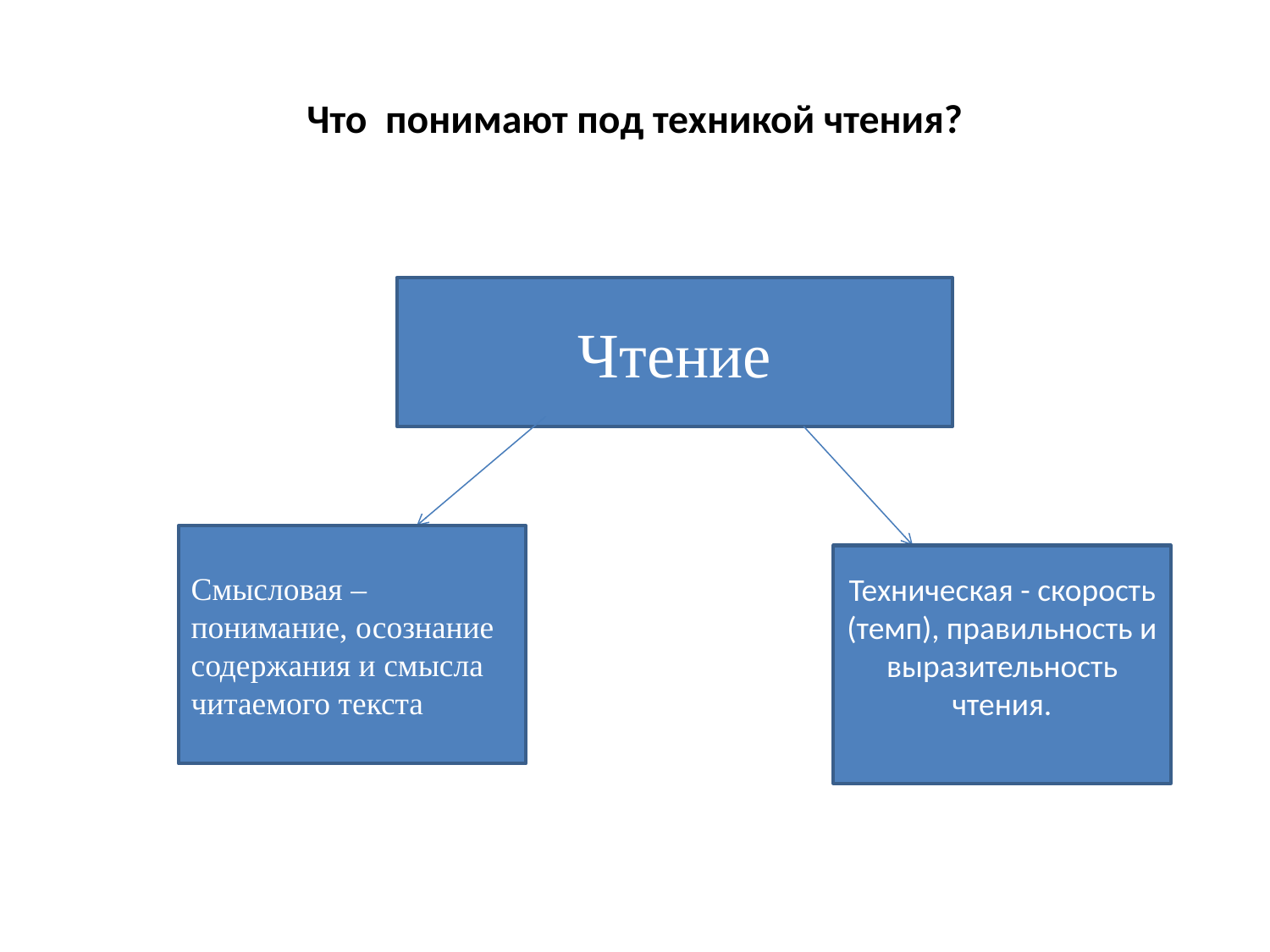

# Что  понимают под техникой чтения?
Чтение
Смысловая – понимание, осознание содержания и смысла читаемого текста
Техническая - скорость (темп), правильность и выразительность чтения.